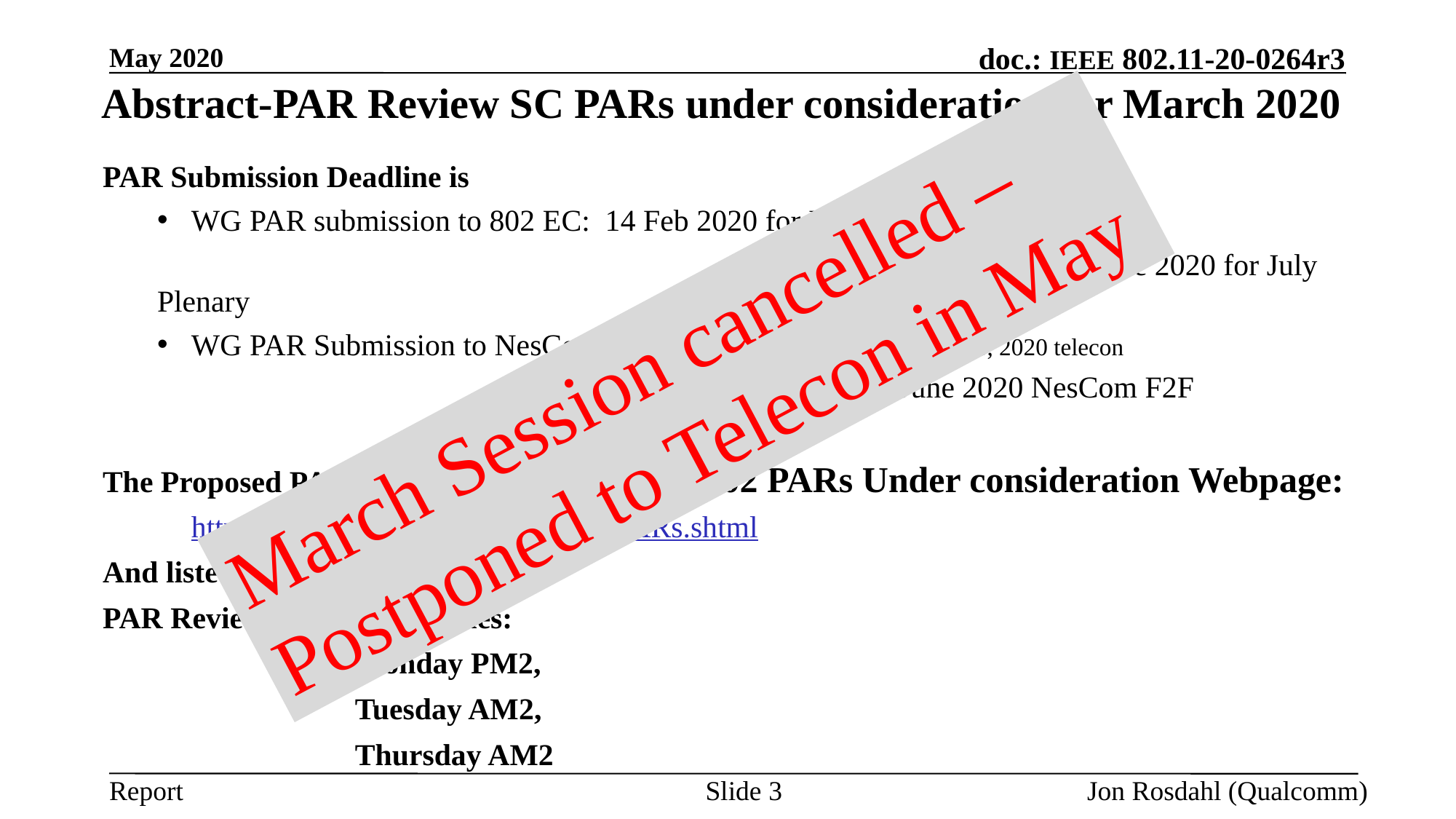

May 2020
# Abstract-PAR Review SC PARs under consideration for March 2020
PAR Submission Deadline is
WG PAR submission to 802 EC:  14 Feb 2020 for March Plenary
								   12 June 2020 for July Plenary
WG PAR Submission to NesCom: 13 Mar 2020 for NesCom April 28, 2020 telecon
	     24 April 2020  for June 2020 NesCom F2F

The Proposed PARs are posted to the “IEEE 802 PARs Under consideration Webpage:
	http://grouper.ieee.org/groups/802/PARs.shtml
And listed on the next slide.
PAR Review SC Meeting times:
			Monday PM2,
			Tuesday AM2,
			Thursday AM2
March Session cancelled – Postponed to Telecon in May
Slide 3
Jon Rosdahl (Qualcomm)